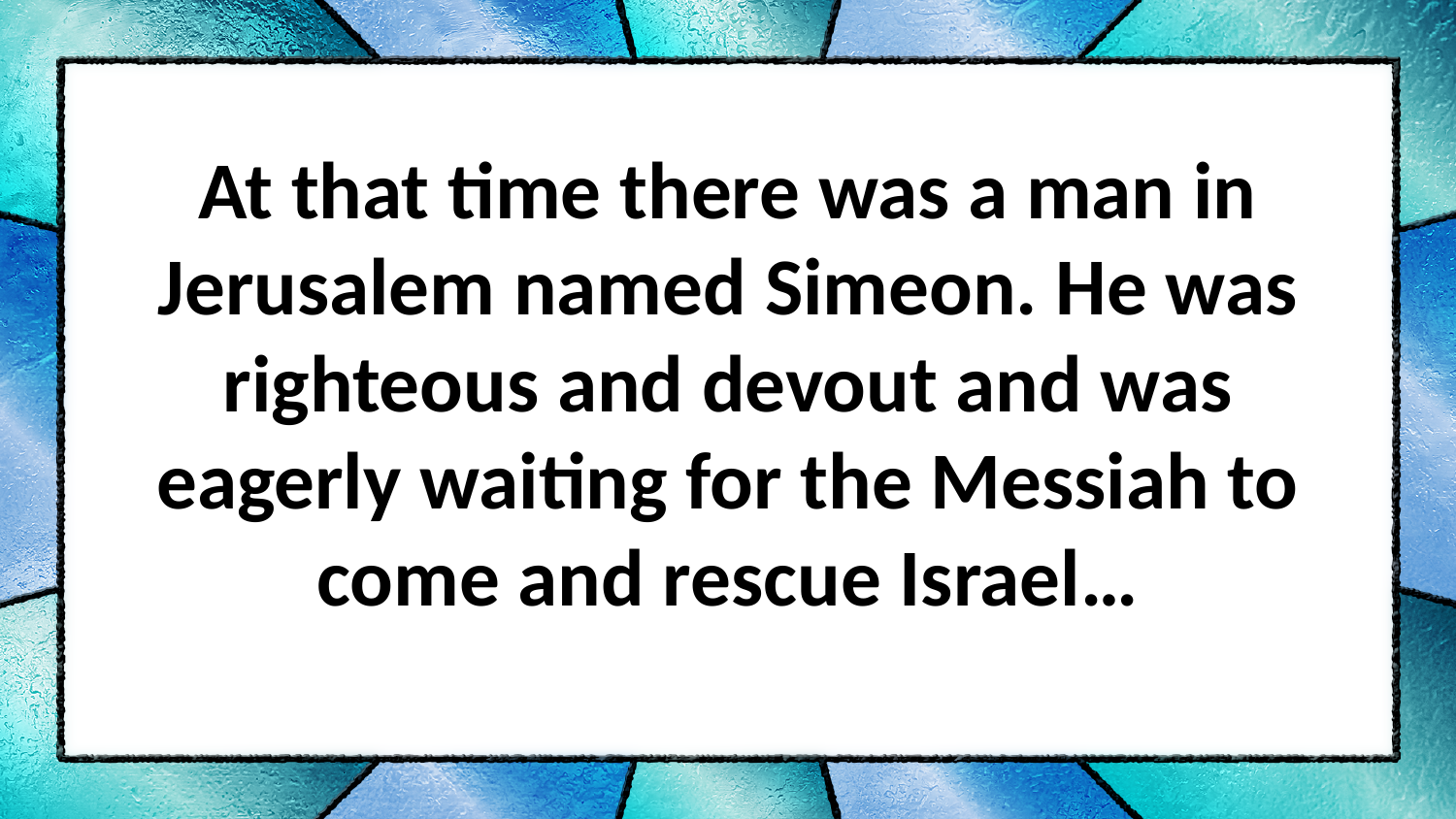

At that time there was a man in Jerusalem named Simeon. He was righteous and devout and was eagerly waiting for the Messiah to come and rescue Israel…